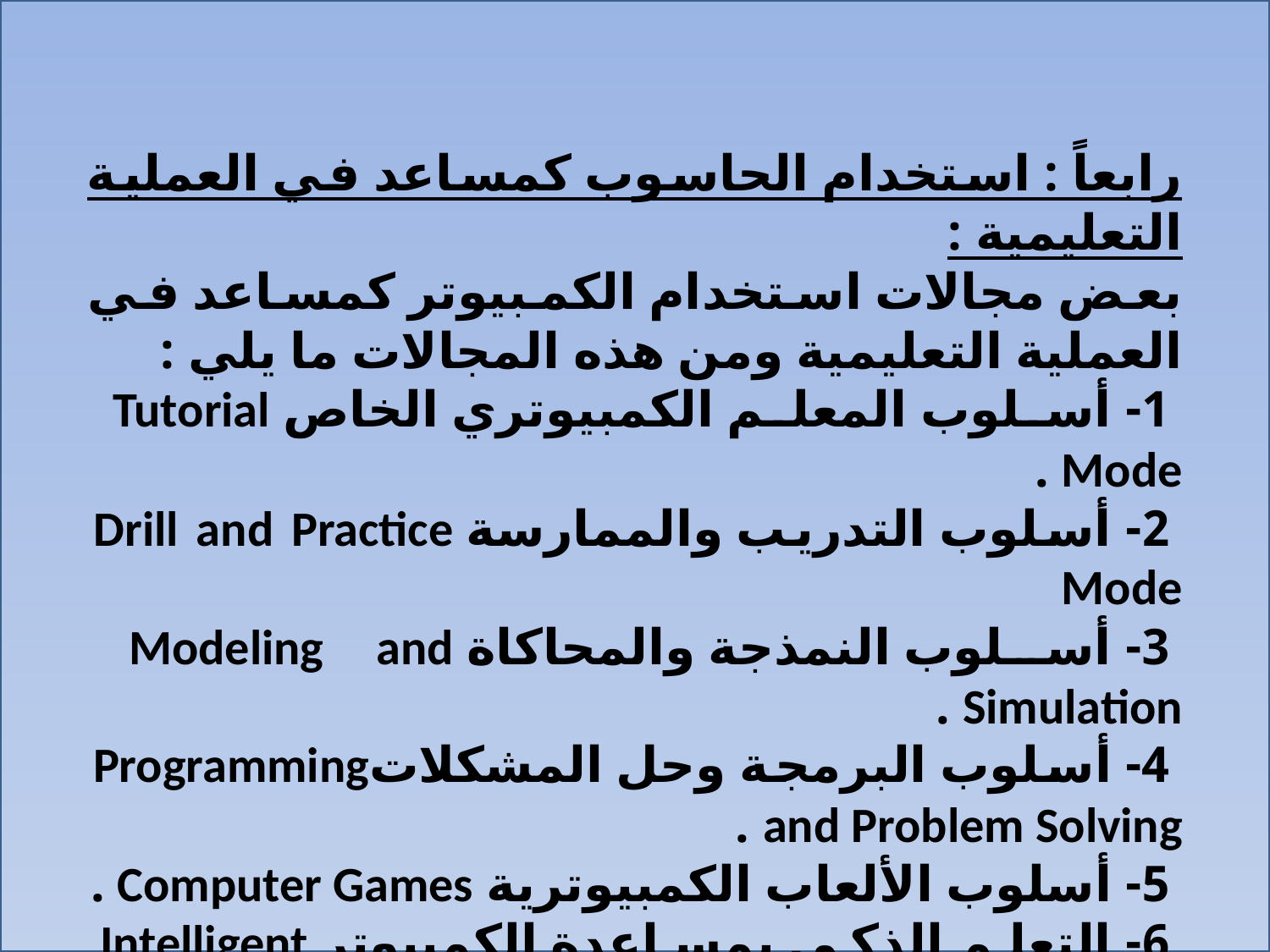

رابعاً : استخدام الحاسوب كمساعد في العملية التعليمية :
بعض مجالات استخدام الكمبيوتر كمساعد في العملية التعليمية ومن هذه المجالات ما يلي :
 1- أسلوب المعلم الكمبيوتري الخاص Tutorial Mode .
 2- أسلوب التدريب والممارسة Drill and Practice Mode
 3- أسلوب النمذجة والمحاكاة Modeling and Simulation .
 4- أسلوب البرمجة وحل المشكلاتProgramming and Problem Solving .
 5- أسلوب الألعاب الكمبيوترية Computer Games .
 6- التعلم الذكي بمساعدة الكمبيوتر Intelligent CAI .